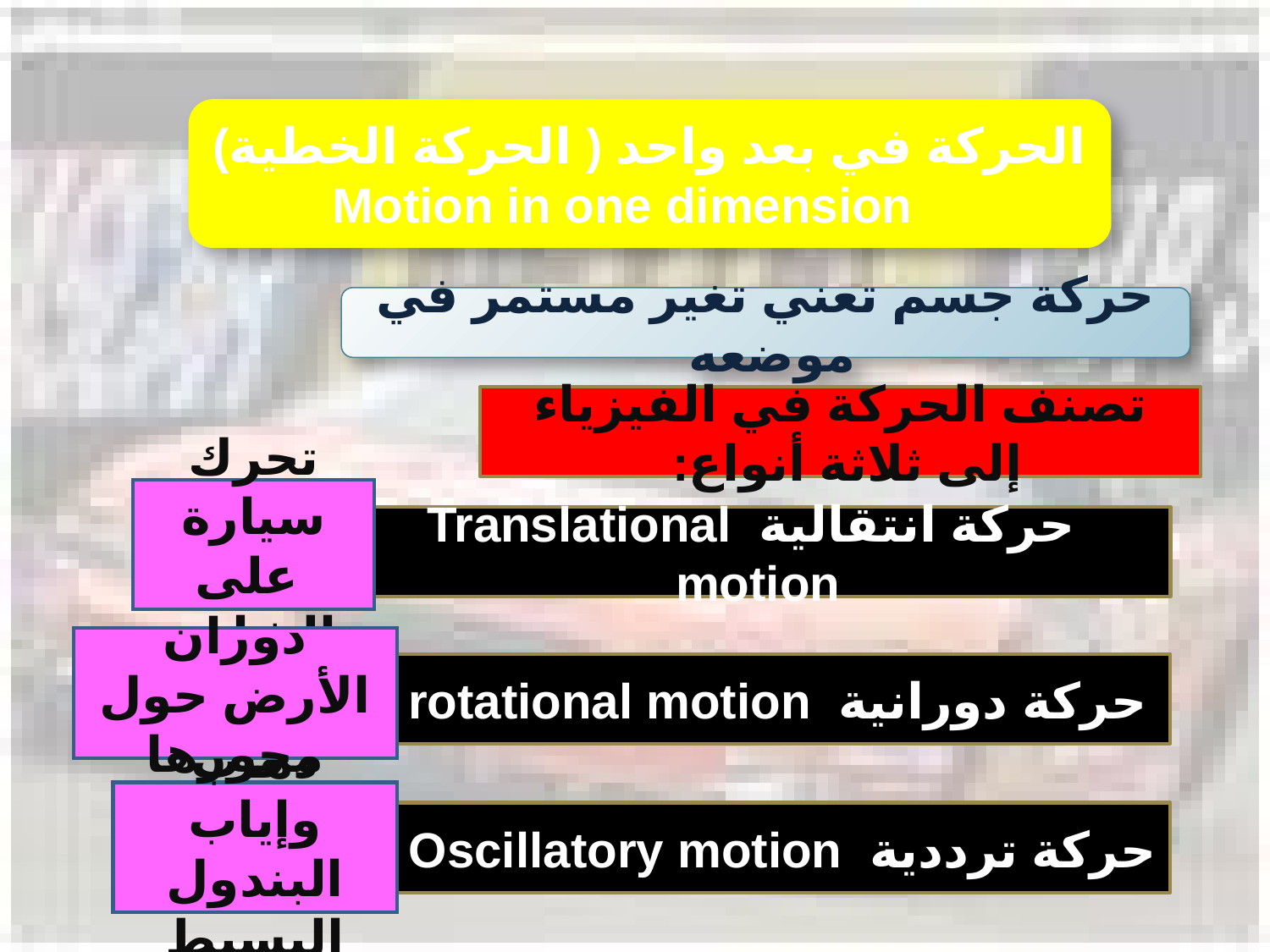

الحركة في بعد واحد ( الحركة الخطية)
    Motion in one dimension
حركة جسم تعني تغير مستمر في موضعه
تصنف الحركة في الفيزياء إلى ثلاثة أنواع:
تحرك سيارة
 على الشارع
حركة انتقالية  Translational motion
دوران الأرض حول محورها
حركة دورانية  rotational motion
ذهاب وإياب البندول البسيط
حركة ترددية  Oscillatory motion